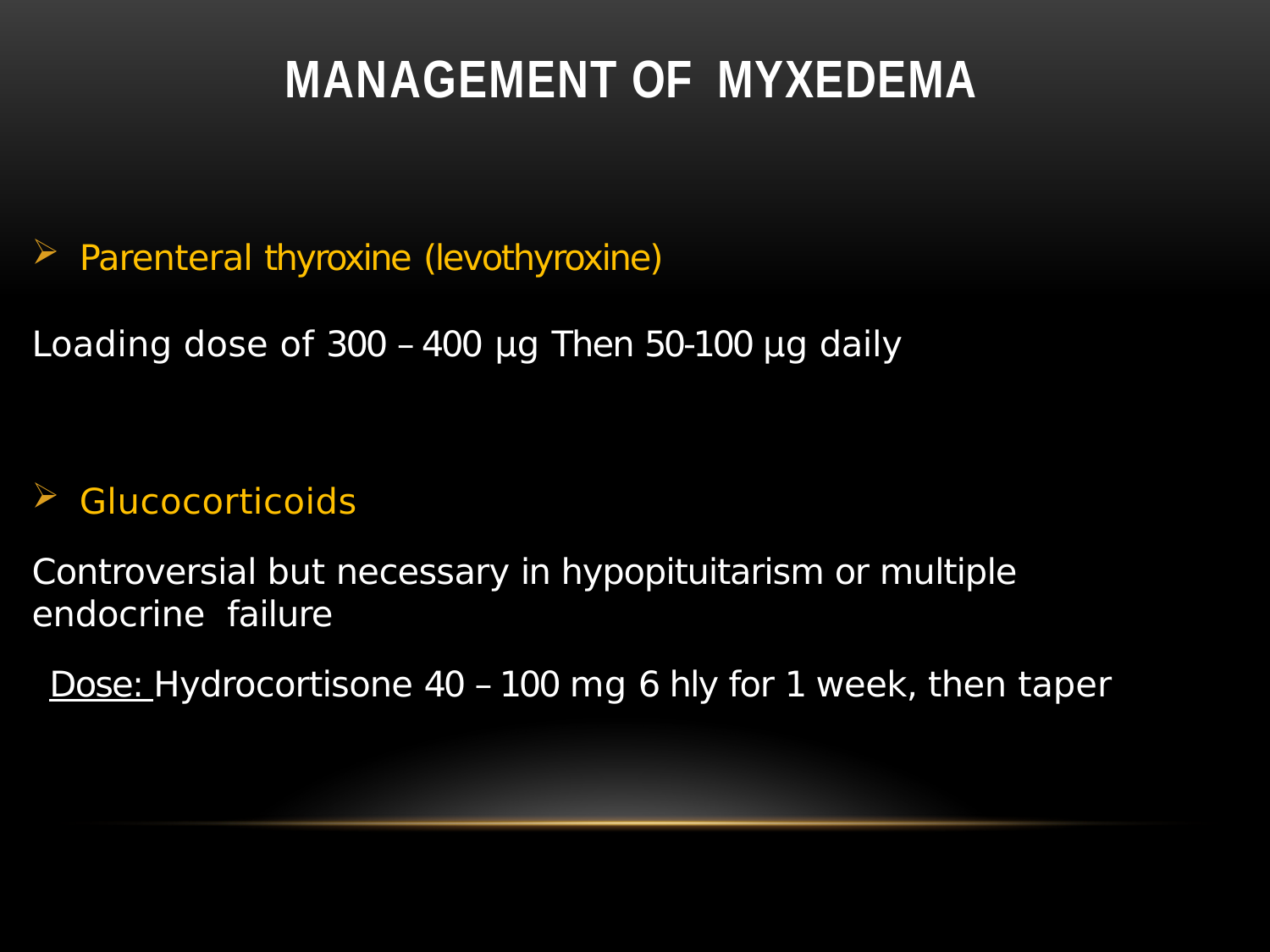

# Management of  Myxedema
Parenteral thyroxine (levothyroxine)
Loading dose of 300 – 400 μg Then 50-100 μg daily

Glucocorticoids
Controversial but necessary in hypopituitarism or multiple endocrine  failure
Dose: Hydrocortisone 40 – 100 mg 6 hly for 1 week, then taper